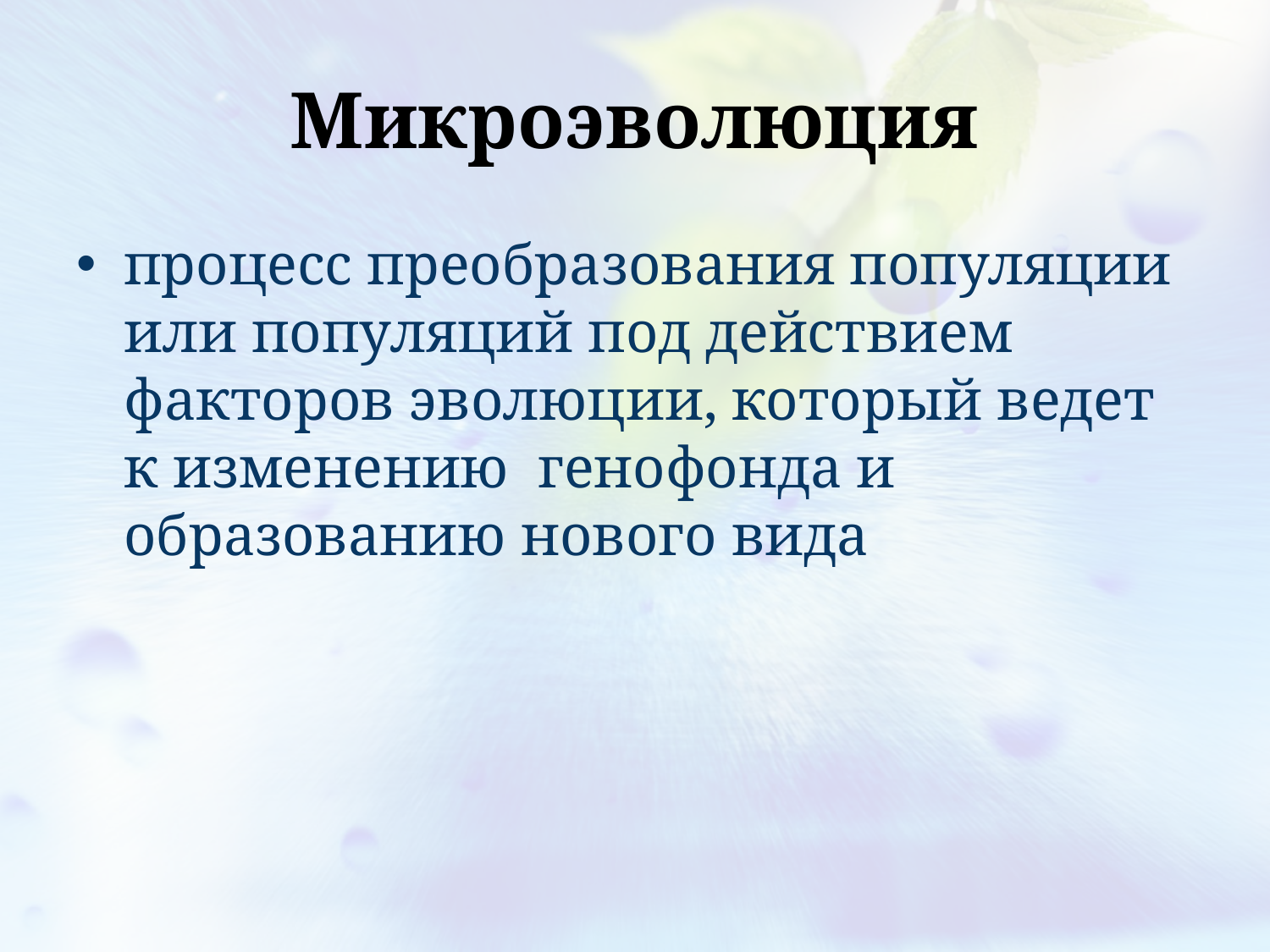

# Микроэволюция
процесс преобразования популяции или популяций под действием факторов эволюции, который ведет к изменению  генофонда и образованию нового вида